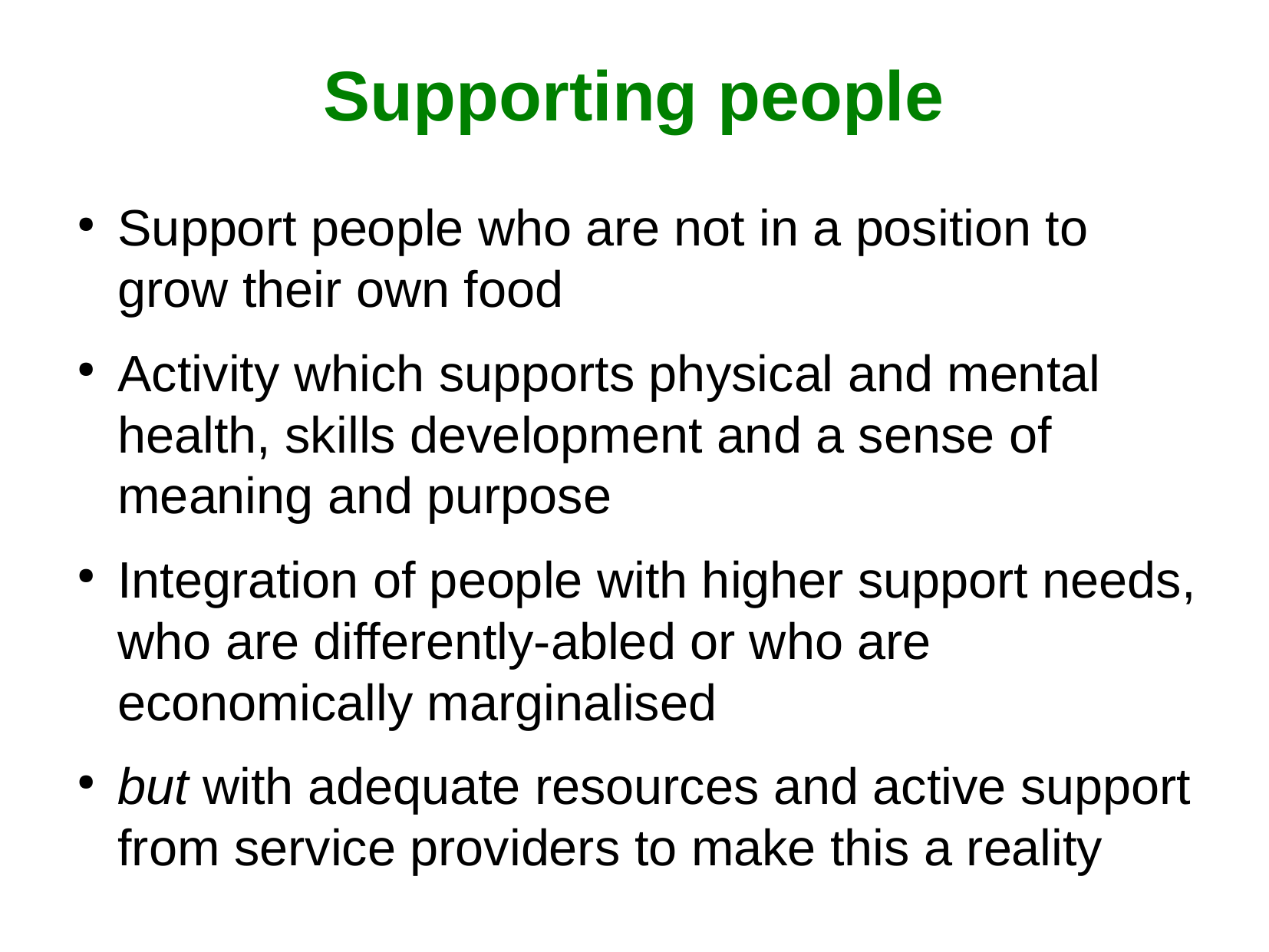

Supporting people
Support people who are not in a position to grow their own food
Activity which supports physical and mental health, skills development and a sense of meaning and purpose
Integration of people with higher support needs, who are differently-abled or who are economically marginalised
but with adequate resources and active support from service providers to make this a reality